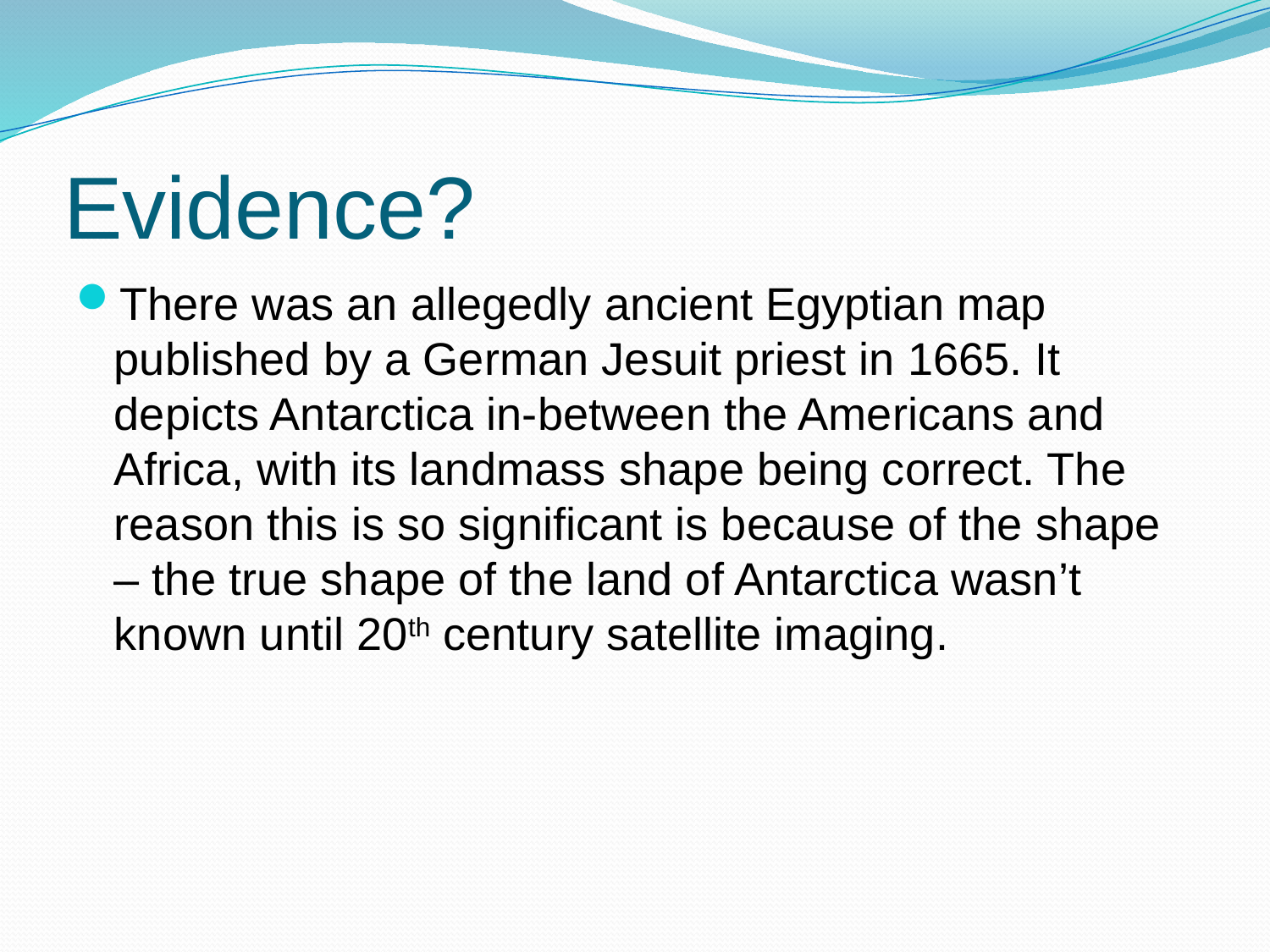

# Evidence?
There was an allegedly ancient Egyptian map published by a German Jesuit priest in 1665. It depicts Antarctica in-between the Americans and Africa, with its landmass shape being correct. The reason this is so significant is because of the shape – the true shape of the land of Antarctica wasn’t known until 20th century satellite imaging.